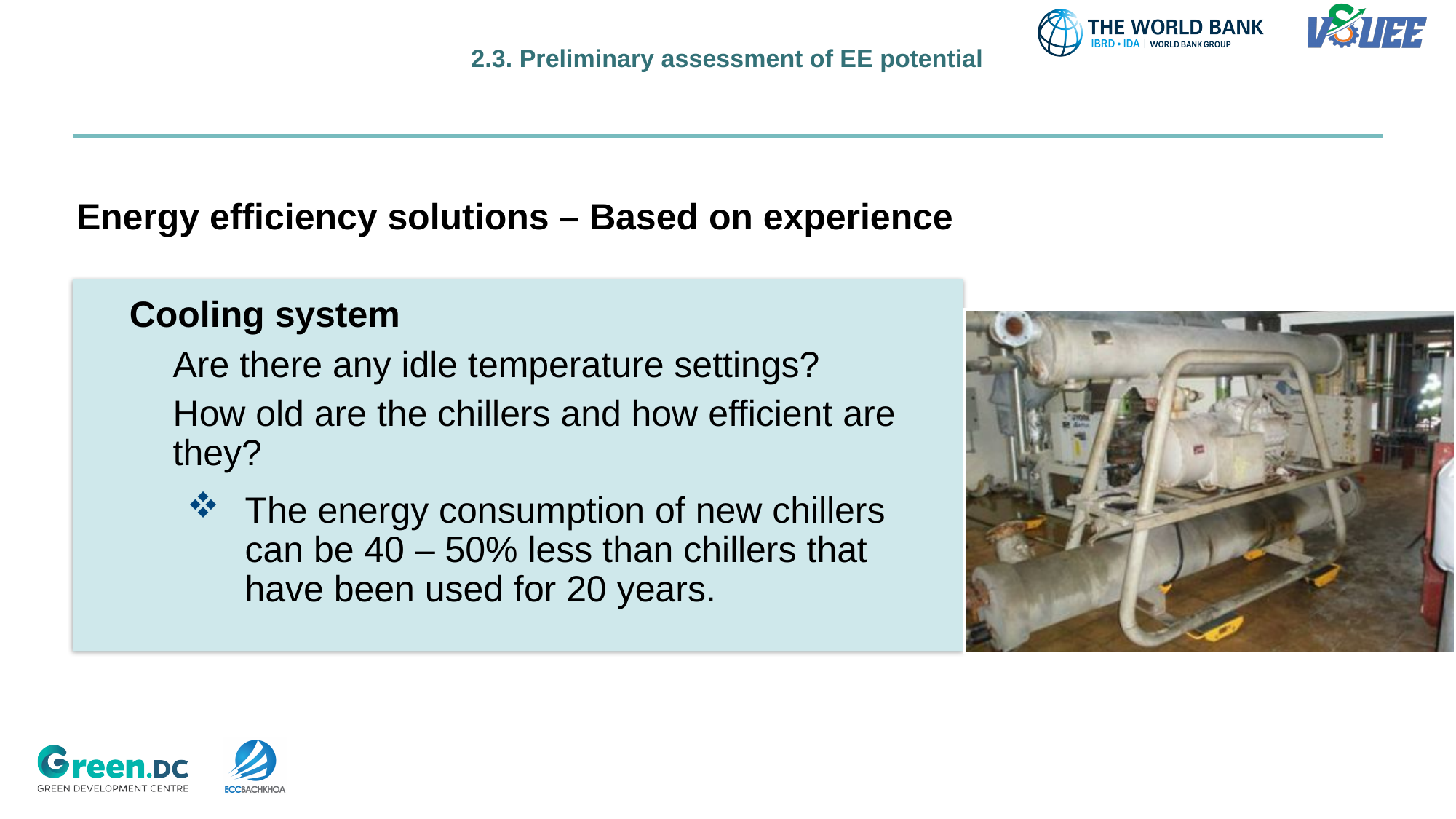

# 2.3. Preliminary assessment of EE potential
Energy efficiency solutions – Based on experience
Cooling system
Are there any idle temperature settings?
How old are the chillers and how efficient are they?
The energy consumption of new chillers can be 40 – 50% less than chillers that have been used for 20 years.